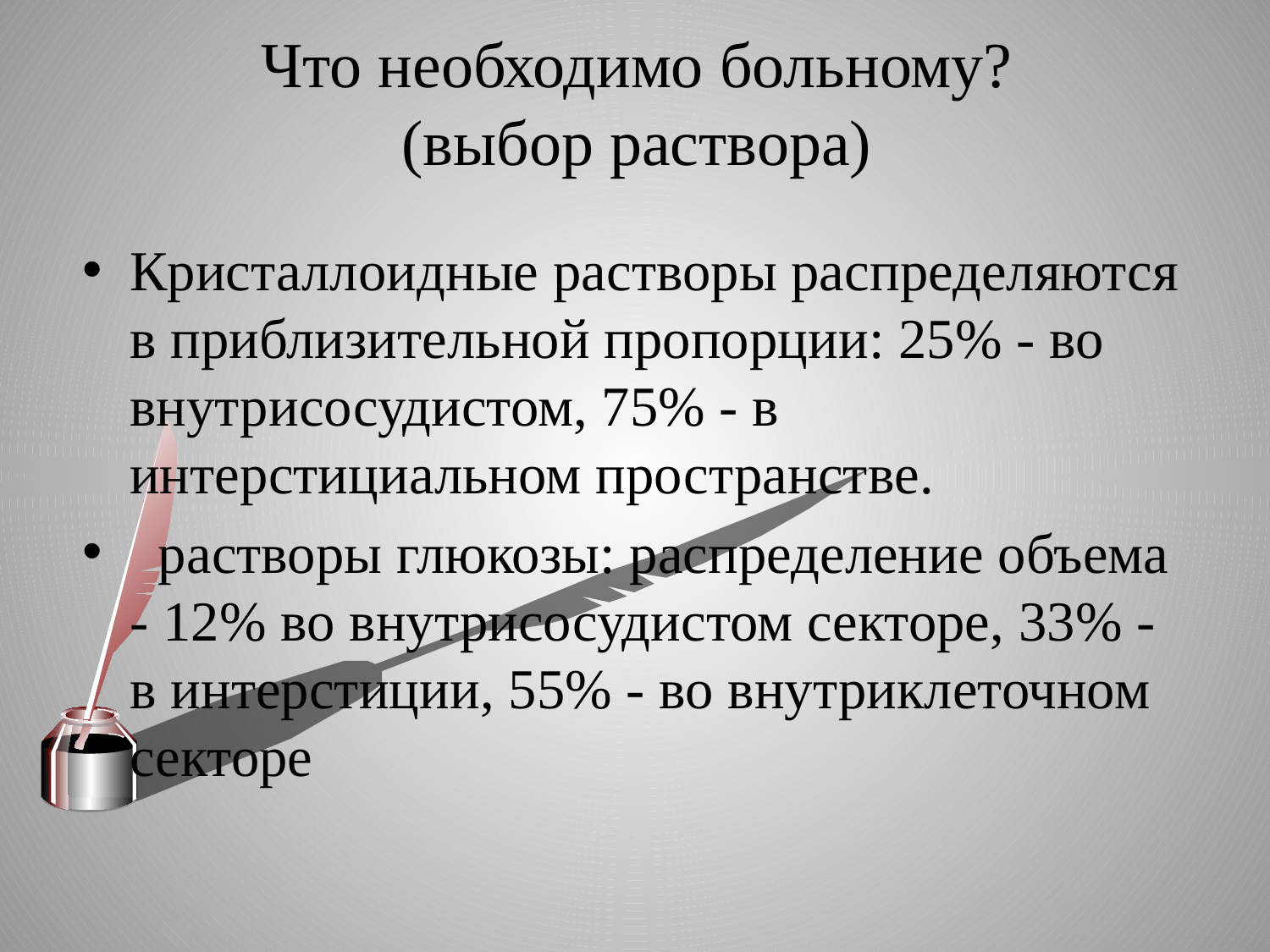

# Что необходимо больному? (выбор раствора)
Кристаллоидные растворы распределяются в приблизительной пропорции: 25% - во внутрисосудистом, 75% - в интерстициальном пространстве.
  растворы глюкозы: распределение объема - 12% во внутрисосудистом секторе, 33% - в интерстиции, 55% - во внутриклеточном секторе